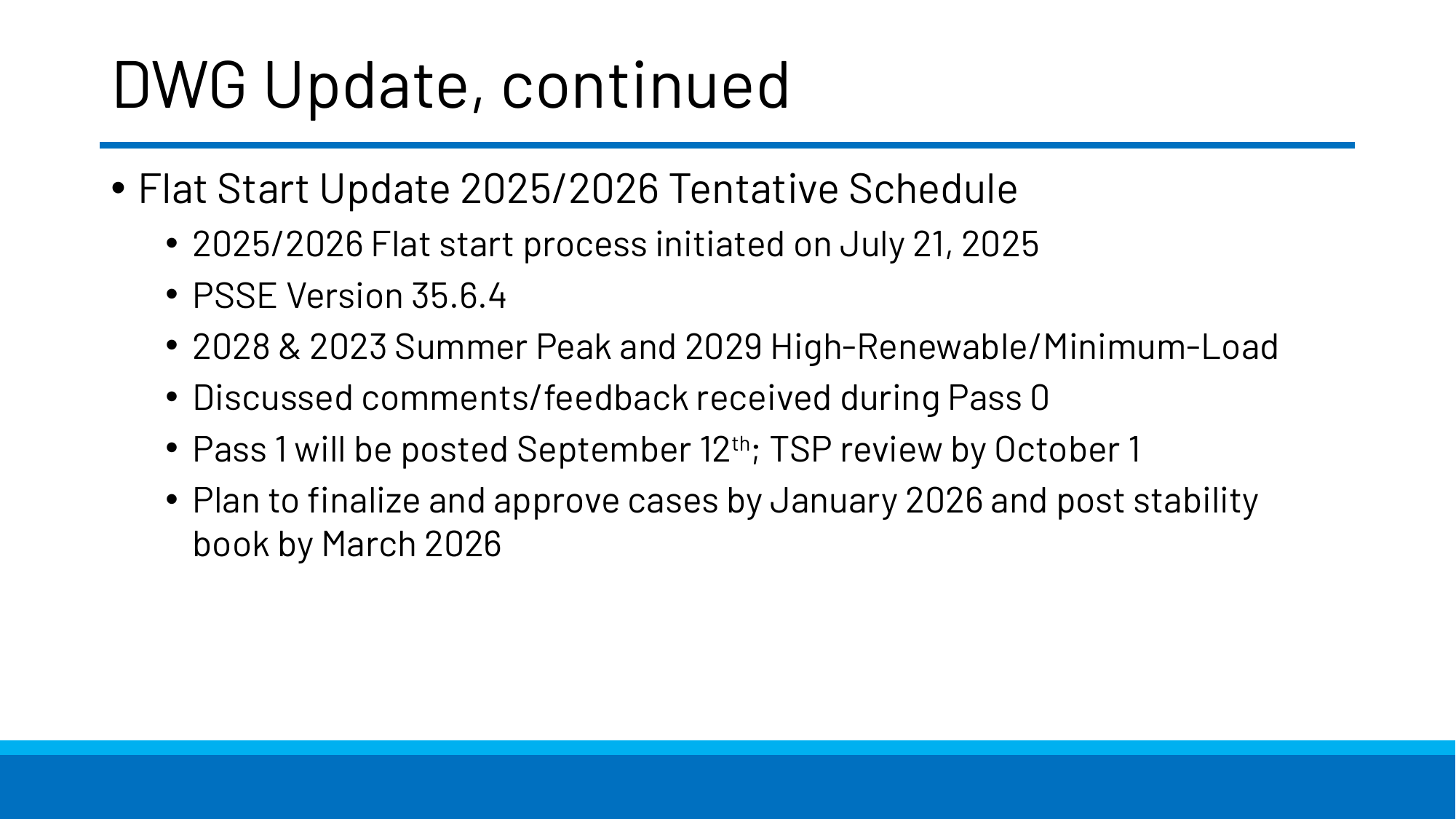

# DWG Update, continued
Flat Start Update 2025/2026 Tentative Schedule
2025/2026 Flat start process initiated on July 21, 2025
PSSE Version 35.6.4
2028 & 2023 Summer Peak and 2029 High-Renewable/Minimum-Load
Discussed comments/feedback received during Pass 0
Pass 1 will be posted September 12th; TSP review by October 1
Plan to finalize and approve cases by January 2026 and post stability book by March 2026